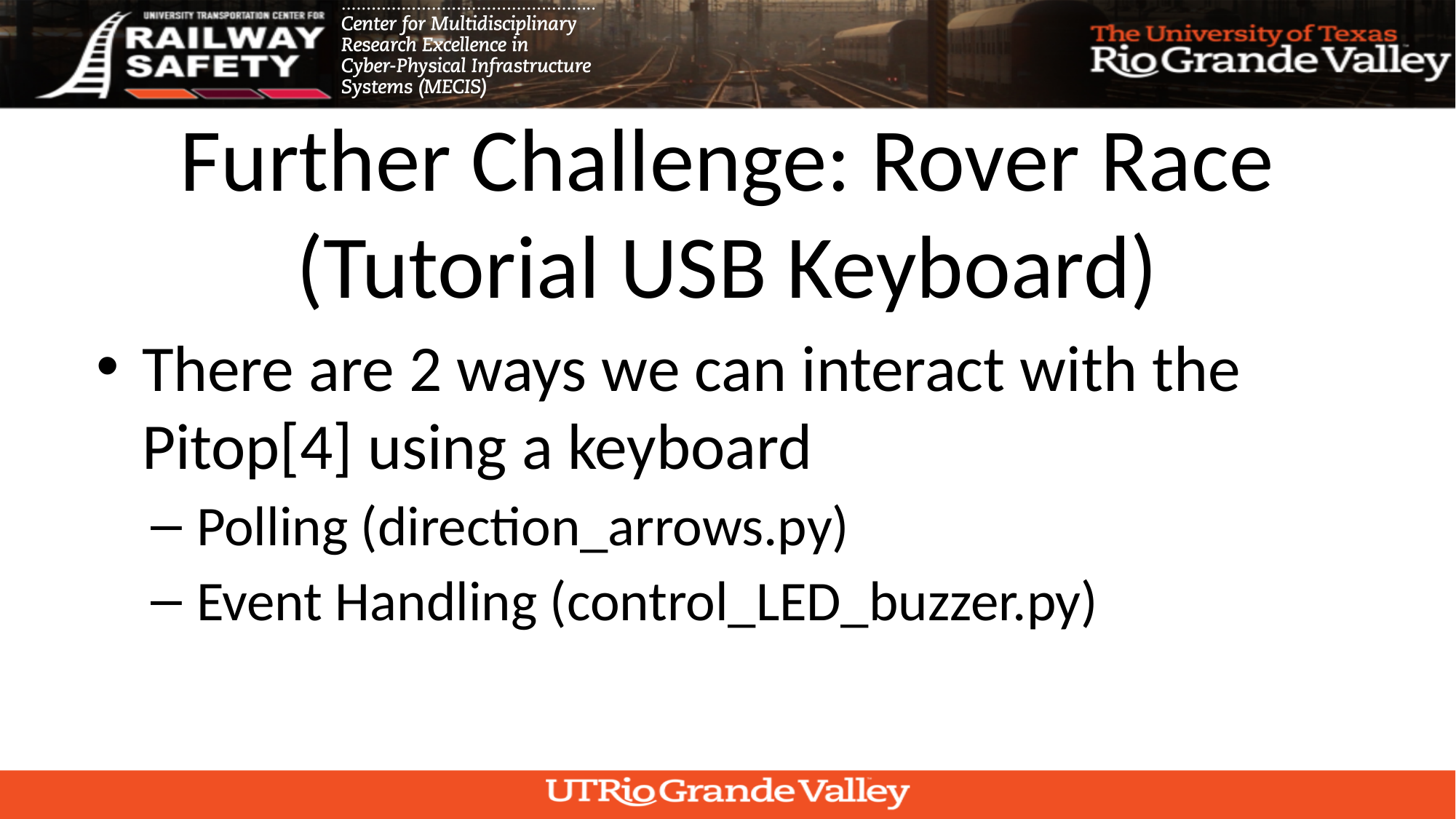

# Further Challenge: Rover Race (Tutorial USB Keyboard)
There are 2 ways we can interact with the Pitop[4] using a keyboard
Polling (direction_arrows.py)
Event Handling (control_LED_buzzer.py)